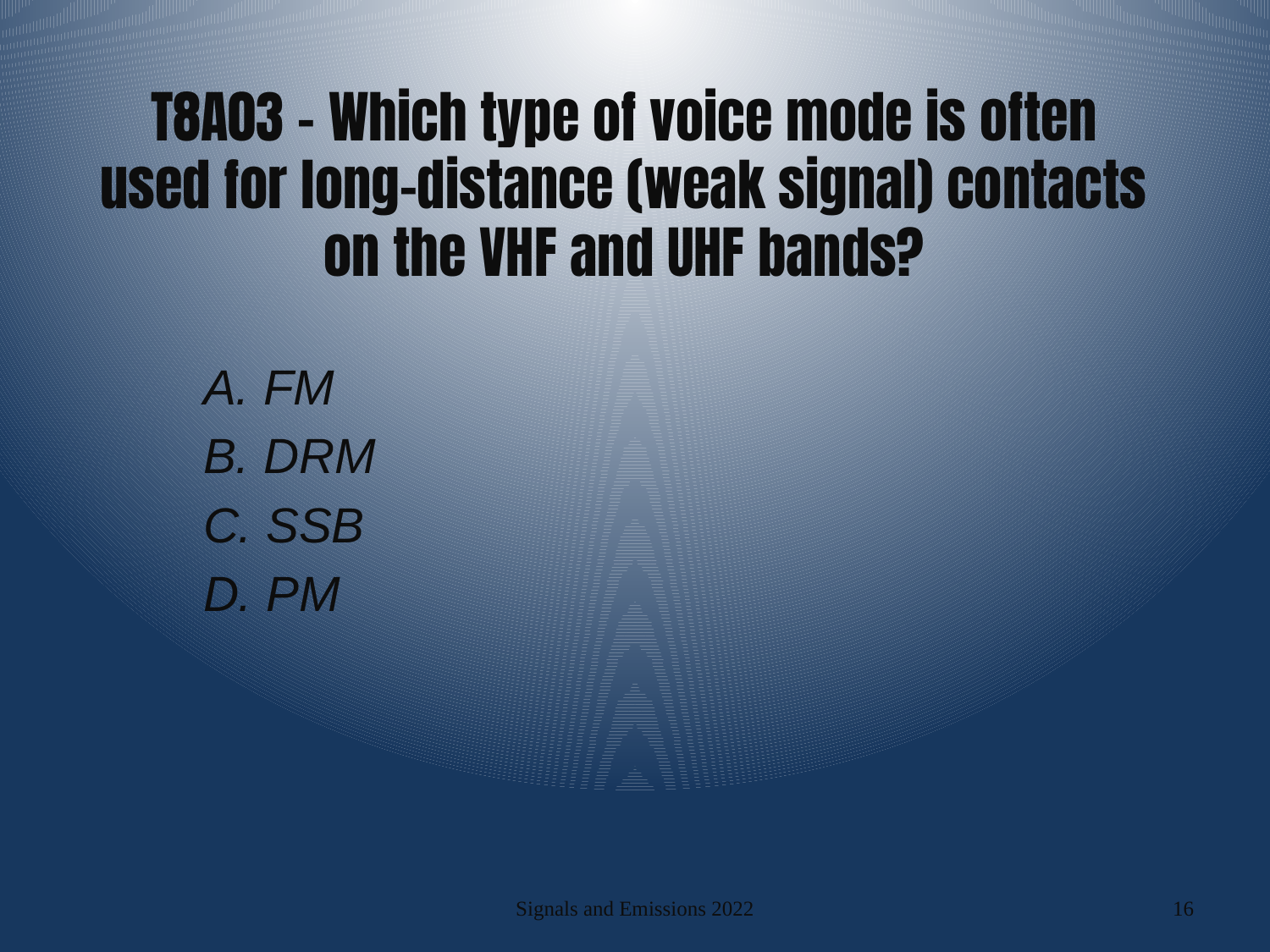

# T8A03 - Which type of voice mode is often used for long-distance (weak signal) contacts on the VHF and UHF bands?
A. FM
B. DRM
C. SSB
D. PM
Signals and Emissions 2022
16